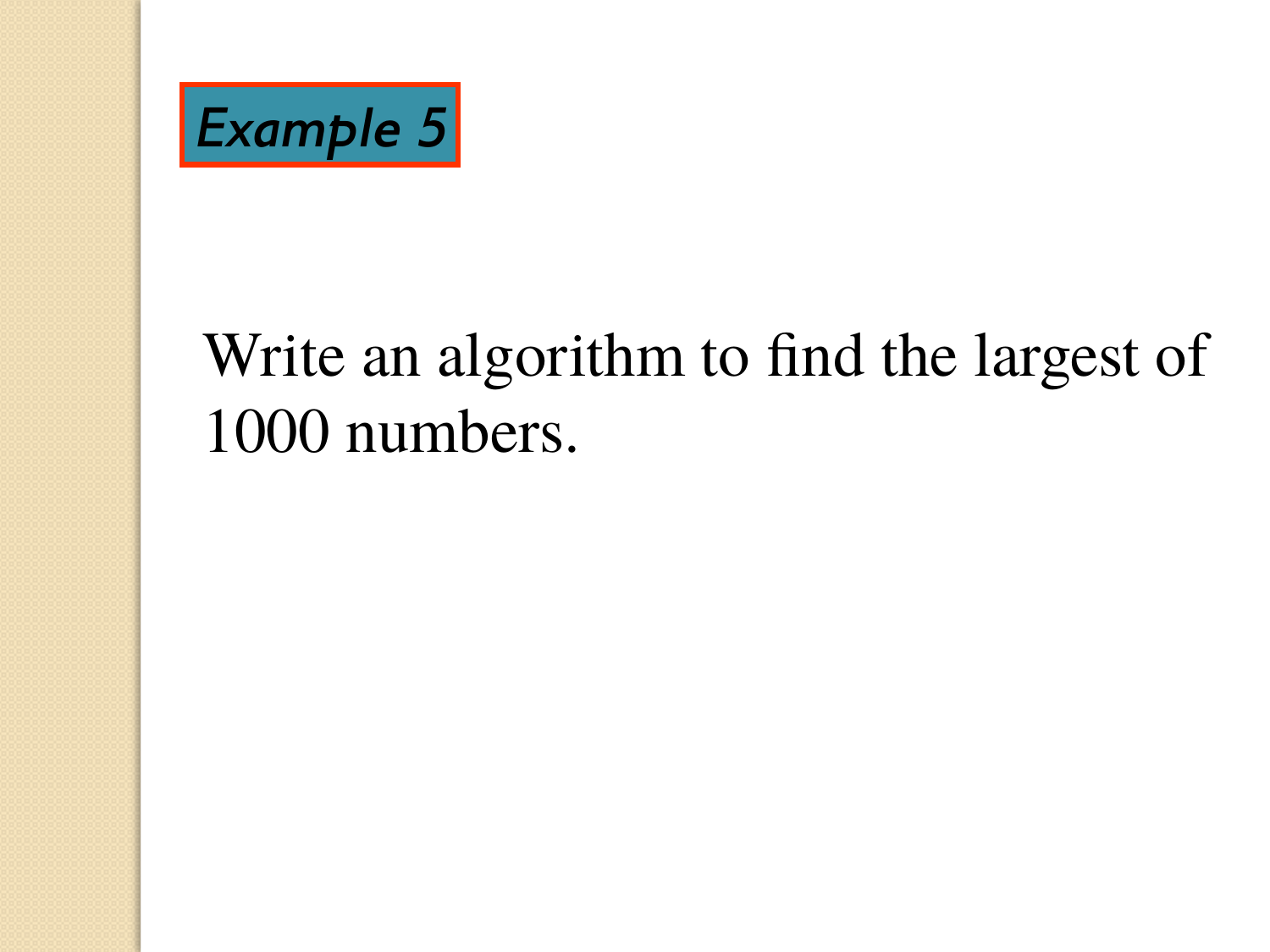

Example 5
Write an algorithm to find the largest of 1000 numbers.